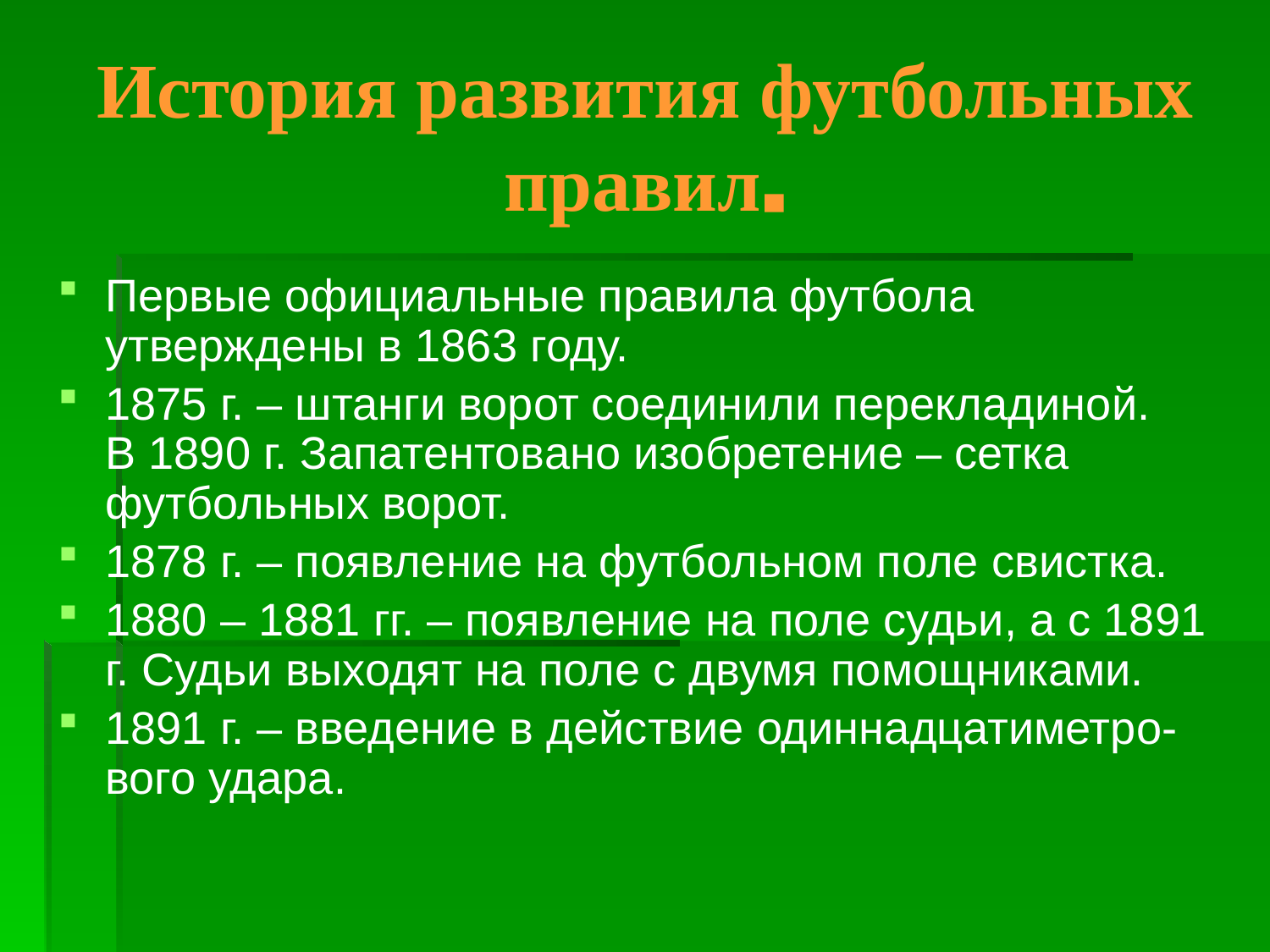

# История развития футбольных правил.
Первые официальные правила футбола утверждены в 1863 году.
1875 г. – штанги ворот соединили перекладиной.   В 1890 г. Запатентовано изобретение – сетка футбольных ворот.
1878 г. – появление на футбольном поле свистка.
1880 – 1881 гг. – появление на поле судьи, а с 1891 г. Судьи выходят на поле с двумя помощниками.
1891 г. – введение в действие одиннадцатиметро-вого удара.